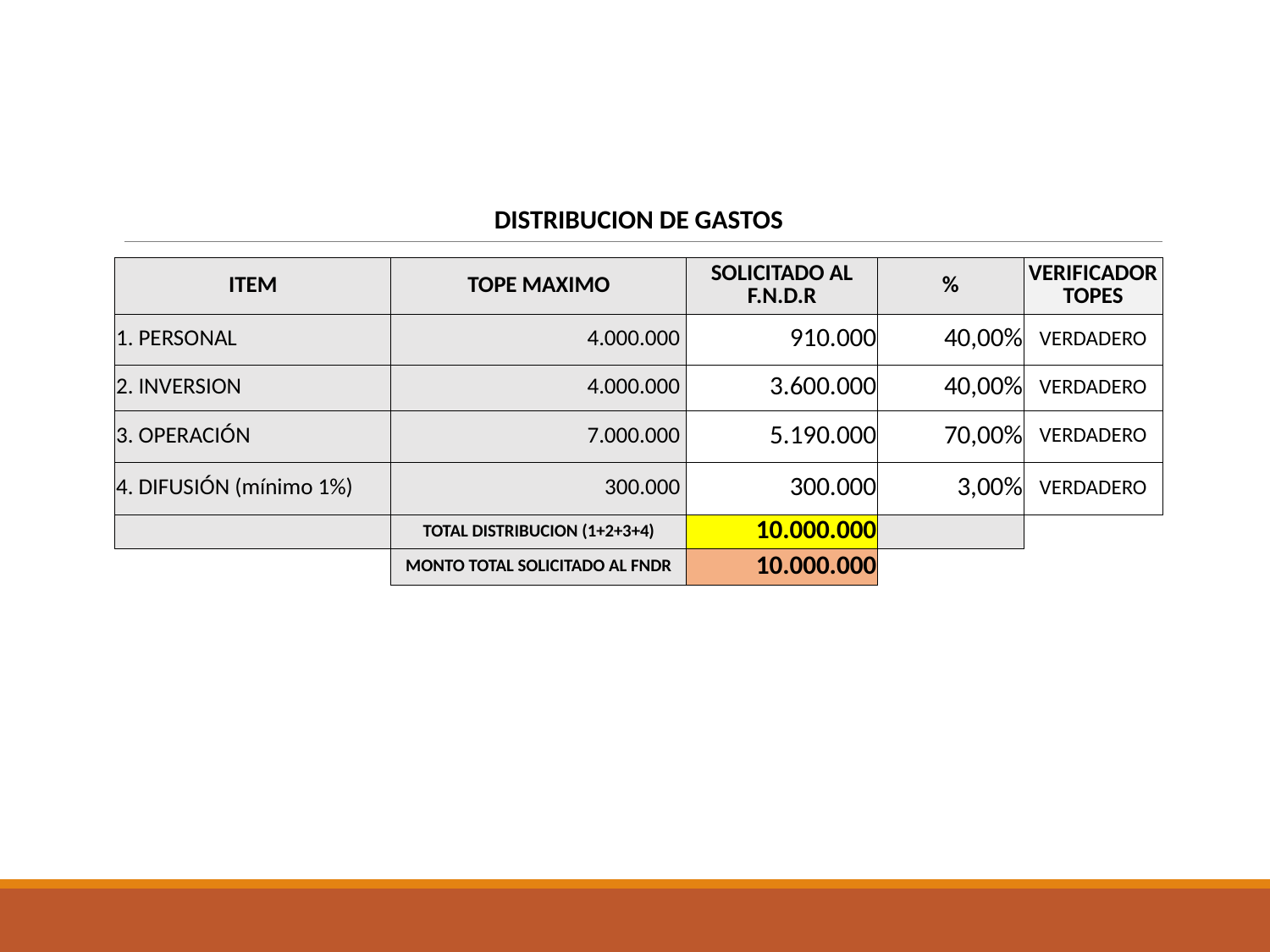

| DISTRIBUCION DE GASTOS |  |  |  |  |
| --- | --- | --- | --- | --- |
|  |  |  |  |  |
| ITEM | TOPE MAXIMO | SOLICITADO AL F.N.D.R | % | VERIFICADOR TOPES |
| 1. PERSONAL | 4.000.000 | 910.000 | 40,00% | VERDADERO |
| 2. INVERSION | 4.000.000 | 3.600.000 | 40,00% | VERDADERO |
| 3. OPERACIÓN | 7.000.000 | 5.190.000 | 70,00% | VERDADERO |
| 4. DIFUSIÓN (mínimo 1%) | 300.000 | 300.000 | 3,00% | VERDADERO |
|  | TOTAL DISTRIBUCION (1+2+3+4) | 10.000.000 |  |  |
|  | MONTO TOTAL SOLICITADO AL FNDR | 10.000.000 |  |  |